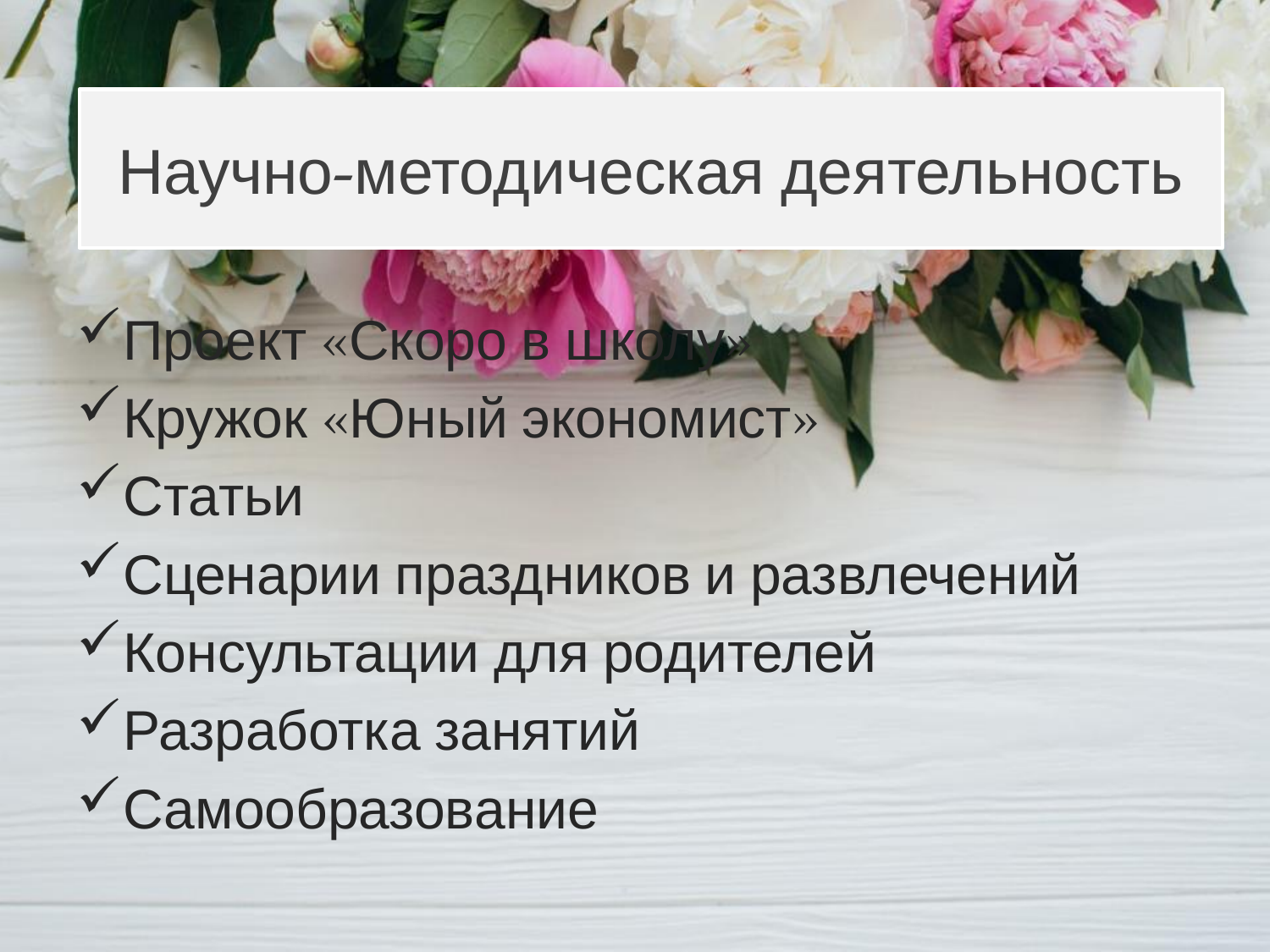

# Научно-методическая деятельность
Проект «Скоро в школу»
Кружок «Юный экономист»
Статьи
Сценарии праздников и развлечений
Консультации для родителей
Разработка занятий
Самообразование